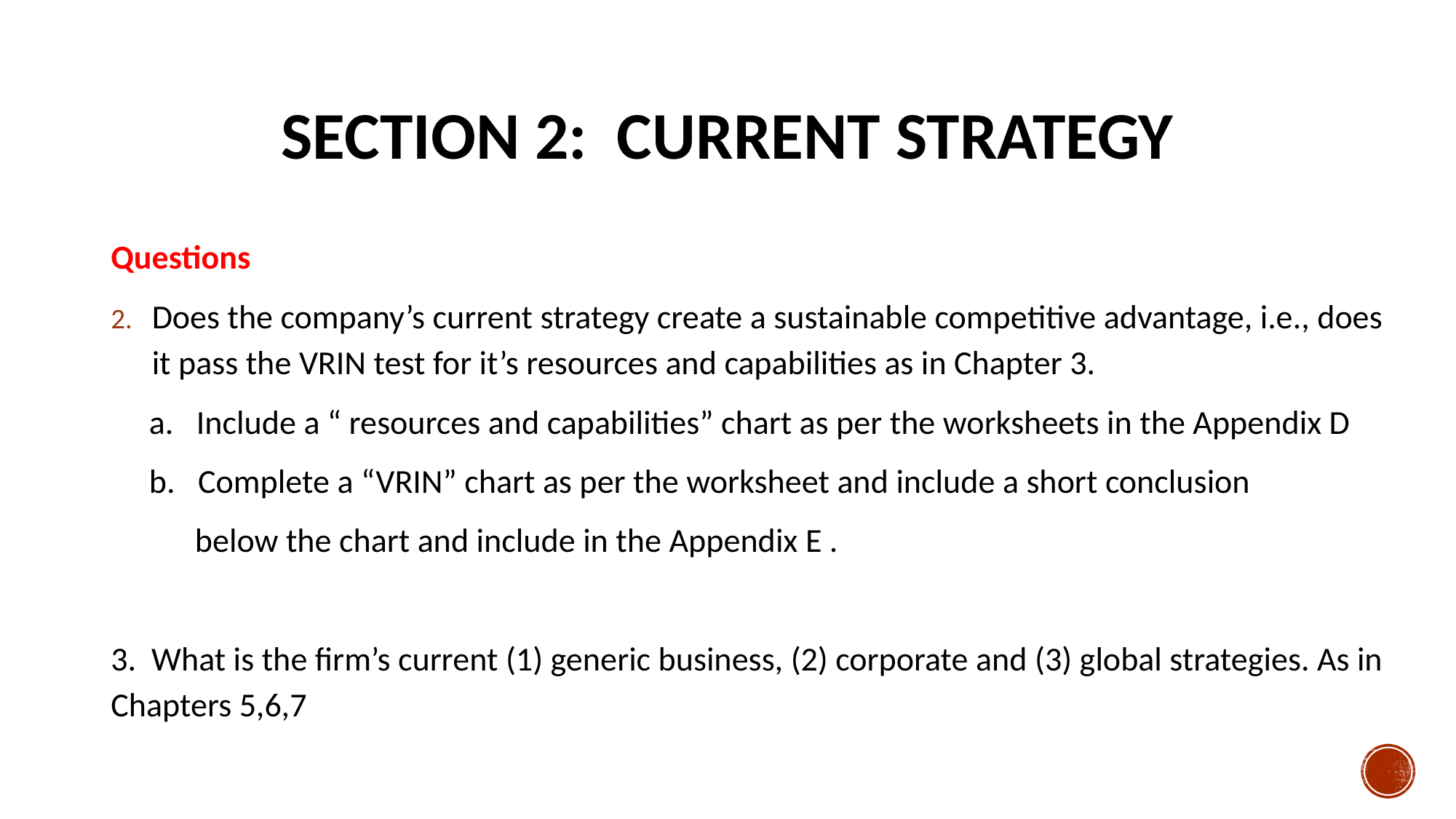

# SECTION 2:  CURRENT STRATEGY

Questions
Does the company’s current strategy create a sustainable competitive advantage, i.e., does it pass the VRIN test for it’s resources and capabilities as in Chapter 3.
     a.   Include a “ resources and capabilities” chart as per the worksheets in the Appendix D
     b.   Complete a “VRIN” chart as per the worksheet and include a short conclusion
           below the chart and include in the Appendix E .

3.  What is the firm’s current (1) generic business, (2) corporate and (3) global strategies. As in Chapters 5,6,7